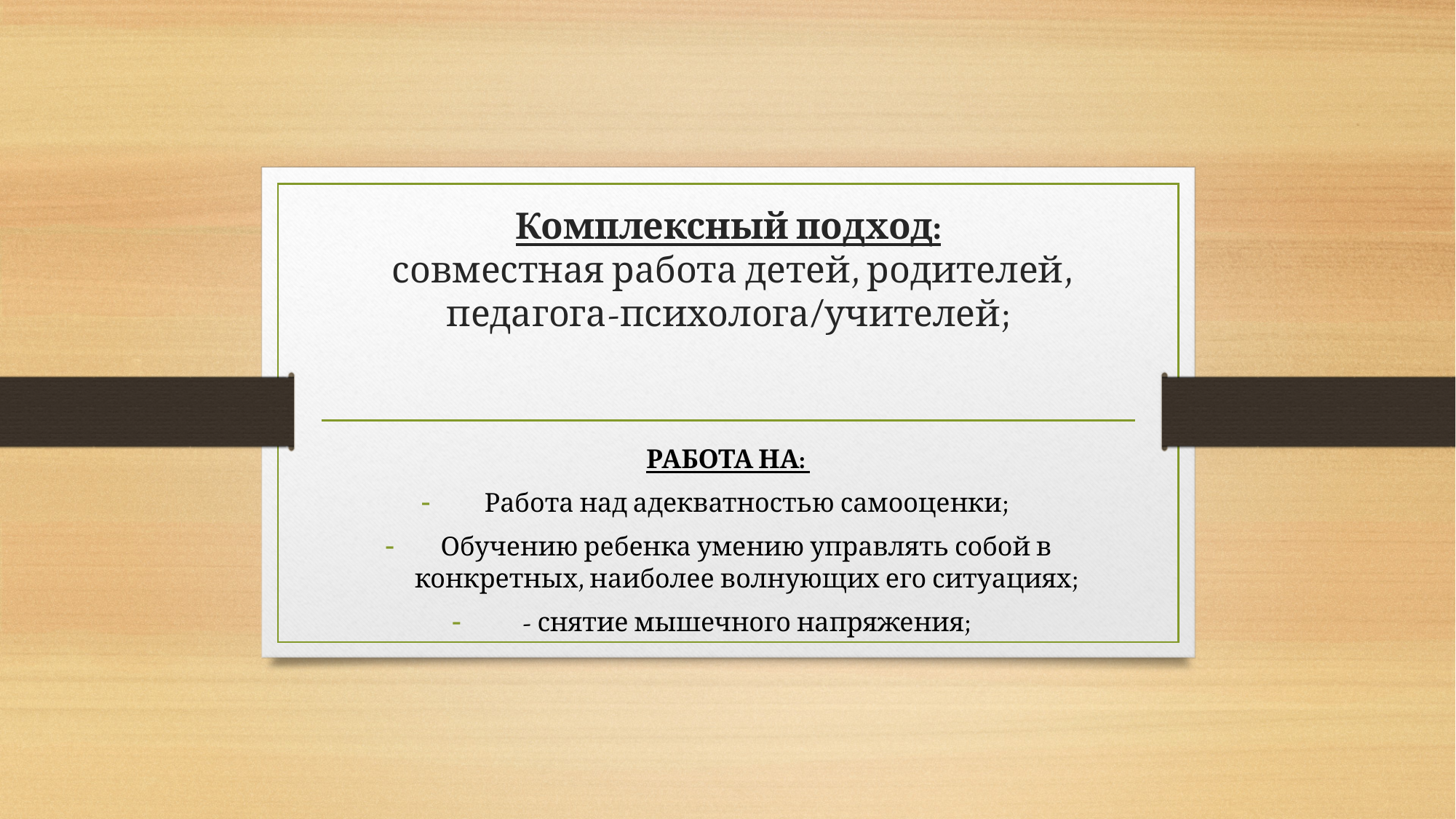

# Комплексный подход: совместная работа детей, родителей, педагога-психолога/учителей;
РАБОТА НА:
Работа над адекватностью самооценки;
Обучению ребенка умению управлять собой в конкретных, наиболее волнующих его ситуациях;
- снятие мышечного напряжения;